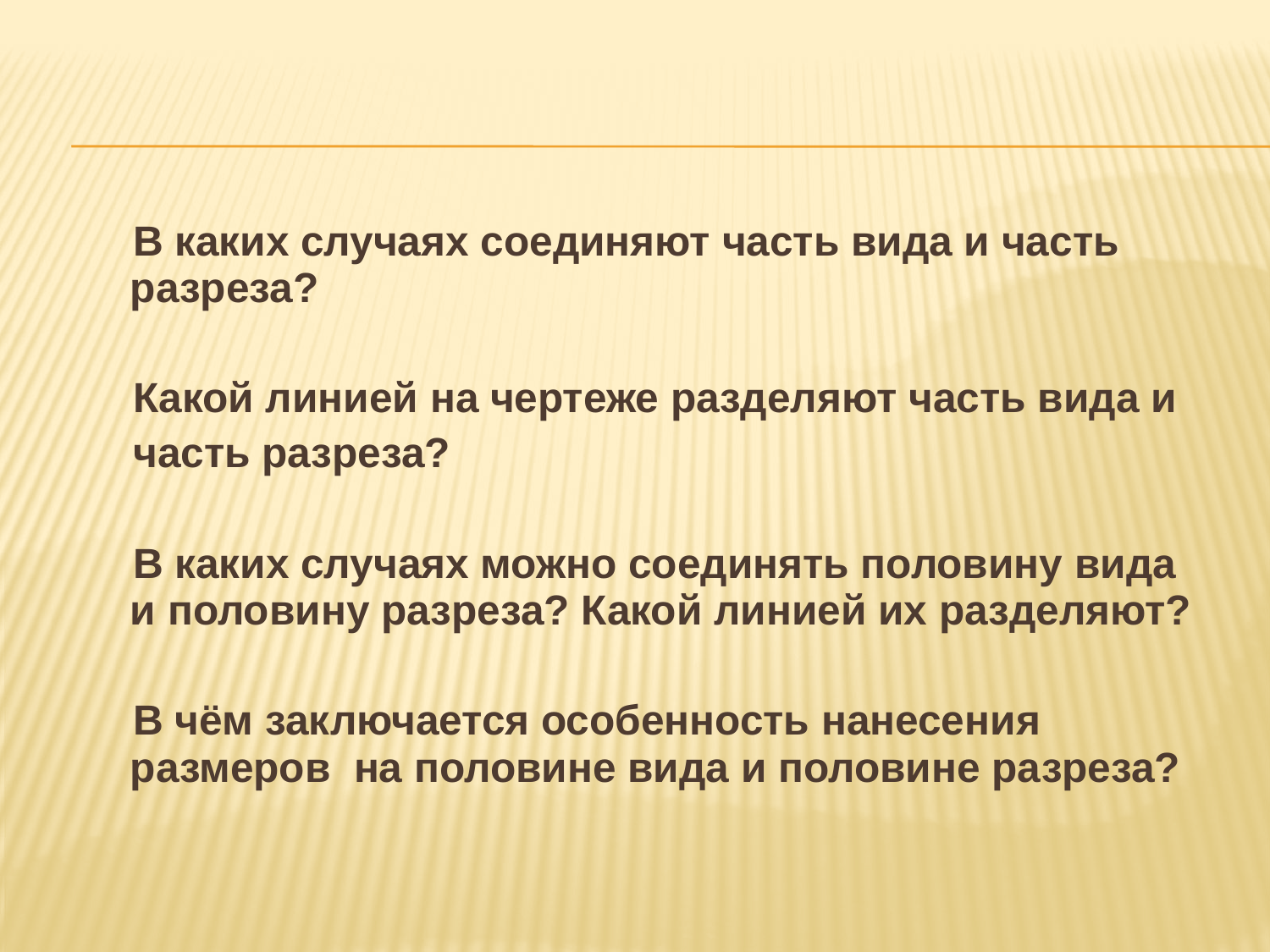

В каких случаях соединяют часть вида и часть разреза?

    Какой линией на чертеже разделяют часть вида и
    часть разреза?

    В каких случаях можно соединять половину вида и половину разреза? Какой линией их разделяют?

    В чём заключается особенность нанесения размеров  на половине вида и половине разреза?